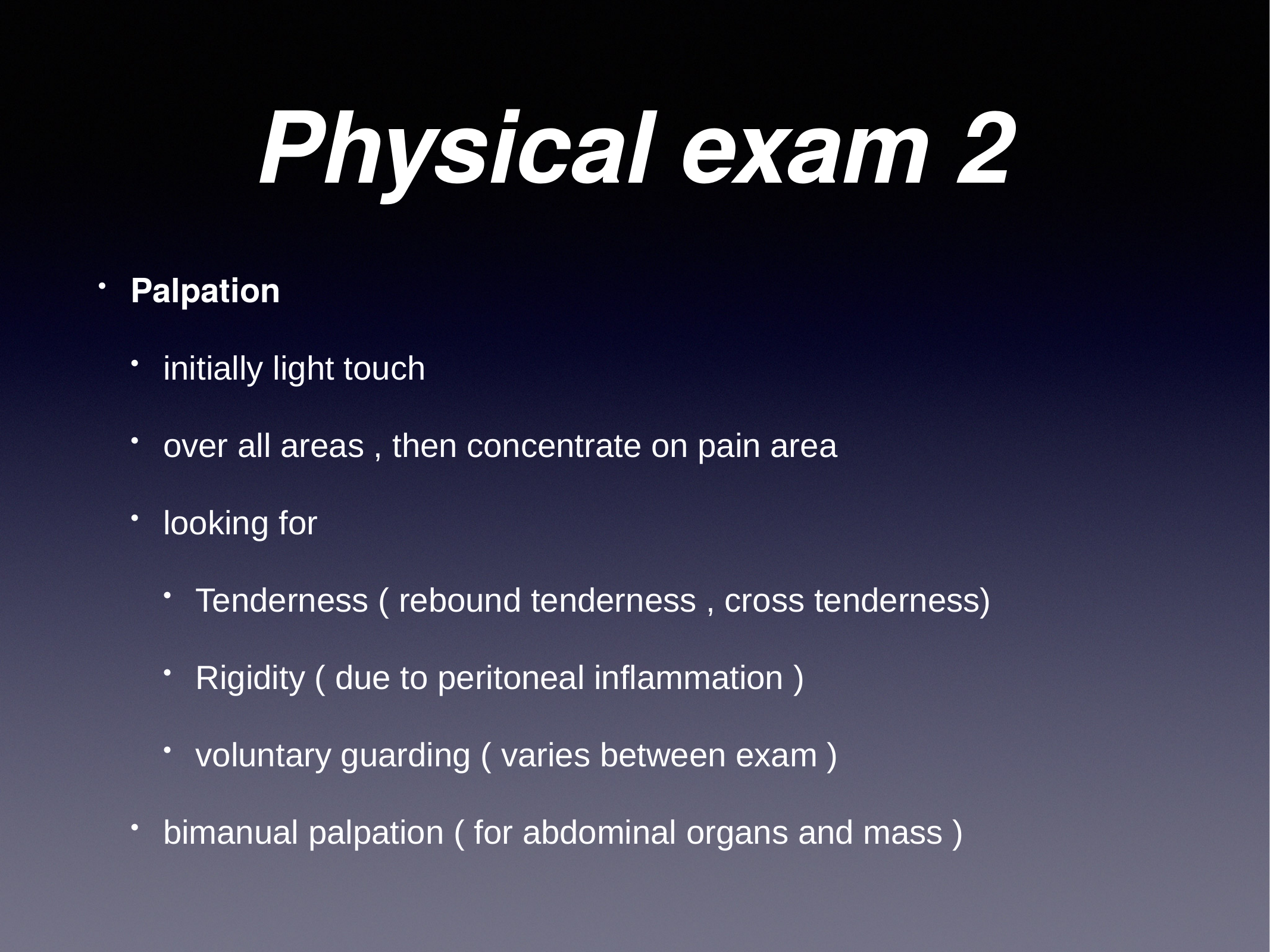

# Physical exam 2
Palpation
initially light touch
over all areas , then concentrate on pain area
looking for
Tenderness ( rebound tenderness , cross tenderness)
Rigidity ( due to peritoneal inflammation )
voluntary guarding ( varies between exam )
bimanual palpation ( for abdominal organs and mass )